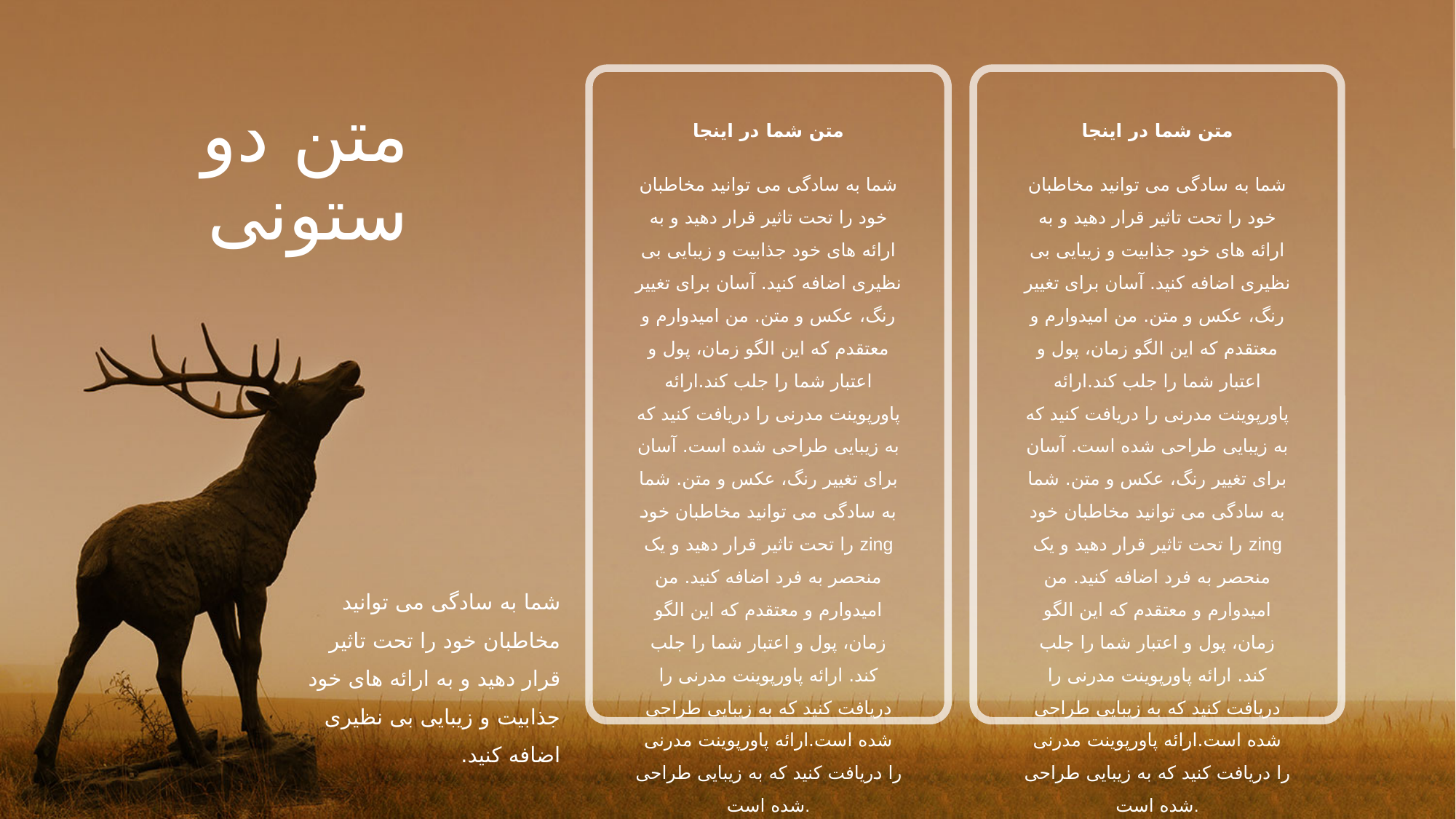

متن دو ستونی

متن شما در اینجا
شما به سادگی می توانید مخاطبان خود را تحت تاثیر قرار دهید و به ارائه های خود جذابیت و زیبایی بی نظیری اضافه کنید. آسان برای تغییر رنگ، عکس و متن. من امیدوارم و معتقدم که این الگو زمان، پول و اعتبار شما را جلب کند.ارائه پاورپوینت مدرنی را دریافت کنید که به زیبایی طراحی شده است. آسان برای تغییر رنگ، عکس و متن. شما به سادگی می توانید مخاطبان خود را تحت تاثیر قرار دهید و یک zing منحصر به فرد اضافه کنید. من امیدوارم و معتقدم که این الگو زمان، پول و اعتبار شما را جلب کند. ارائه پاورپوینت مدرنی را دریافت کنید که به زیبایی طراحی شده است.ارائه پاورپوینت مدرنی را دریافت کنید که به زیبایی طراحی شده است.
متن شما در اینجا
شما به سادگی می توانید مخاطبان خود را تحت تاثیر قرار دهید و به ارائه های خود جذابیت و زیبایی بی نظیری اضافه کنید. آسان برای تغییر رنگ، عکس و متن. من امیدوارم و معتقدم که این الگو زمان، پول و اعتبار شما را جلب کند.ارائه پاورپوینت مدرنی را دریافت کنید که به زیبایی طراحی شده است. آسان برای تغییر رنگ، عکس و متن. شما به سادگی می توانید مخاطبان خود را تحت تاثیر قرار دهید و یک zing منحصر به فرد اضافه کنید. من امیدوارم و معتقدم که این الگو زمان، پول و اعتبار شما را جلب کند. ارائه پاورپوینت مدرنی را دریافت کنید که به زیبایی طراحی شده است.ارائه پاورپوینت مدرنی را دریافت کنید که به زیبایی طراحی شده است.
شما به سادگی می توانید مخاطبان خود را تحت تاثیر قرار دهید و به ارائه های خود جذابیت و زیبایی بی نظیری اضافه کنید.